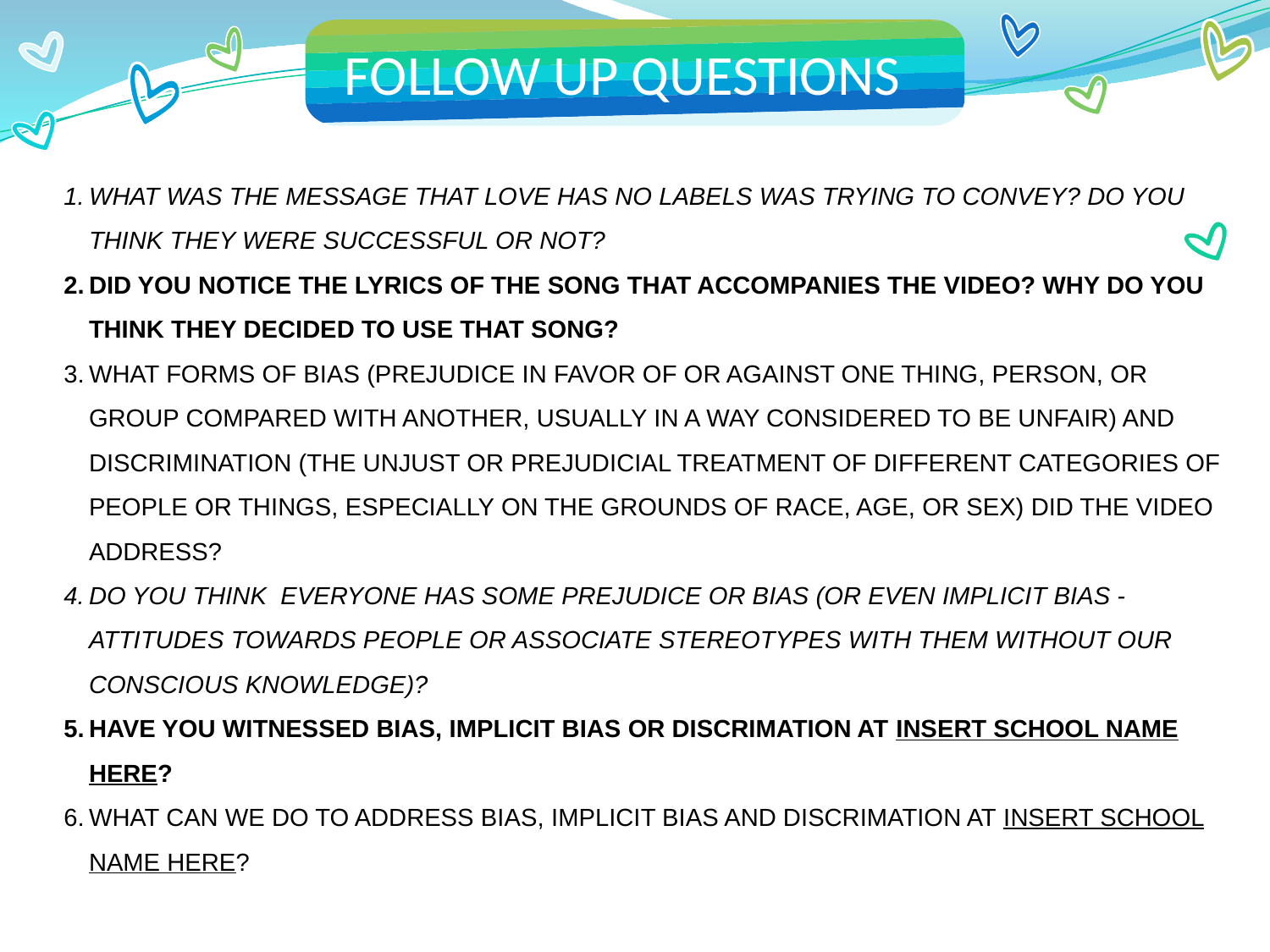

FOLLOW UP QUESTIONS

WHAT WAS THE MESSAGE THAT LOVE HAS NO LABELS WAS TRYING TO CONVEY? DO YOU THINK THEY WERE SUCCESSFUL OR NOT?
DID YOU NOTICE THE LYRICS OF THE SONG THAT ACCOMPANIES THE VIDEO? WHY DO YOU THINK THEY DECIDED TO USE THAT SONG?
WHAT FORMS OF BIAS (PREJUDICE IN FAVOR OF OR AGAINST ONE THING, PERSON, OR GROUP COMPARED WITH ANOTHER, USUALLY IN A WAY CONSIDERED TO BE UNFAIR) AND DISCRIMINATION (THE UNJUST OR PREJUDICIAL TREATMENT OF DIFFERENT CATEGORIES OF PEOPLE OR THINGS, ESPECIALLY ON THE GROUNDS OF RACE, AGE, OR SEX) DID THE VIDEO ADDRESS?
DO YOU THINK  EVERYONE HAS SOME PREJUDICE OR BIAS (OR EVEN IMPLICIT BIAS - ATTITUDES TOWARDS PEOPLE OR ASSOCIATE STEREOTYPES WITH THEM WITHOUT OUR CONSCIOUS KNOWLEDGE)?
HAVE YOU WITNESSED BIAS, IMPLICIT BIAS OR DISCRIMATION AT INSERT SCHOOL NAME HERE?
WHAT CAN WE DO TO ADDRESS BIAS, IMPLICIT BIAS AND DISCRIMATION AT INSERT SCHOOL NAME HERE?